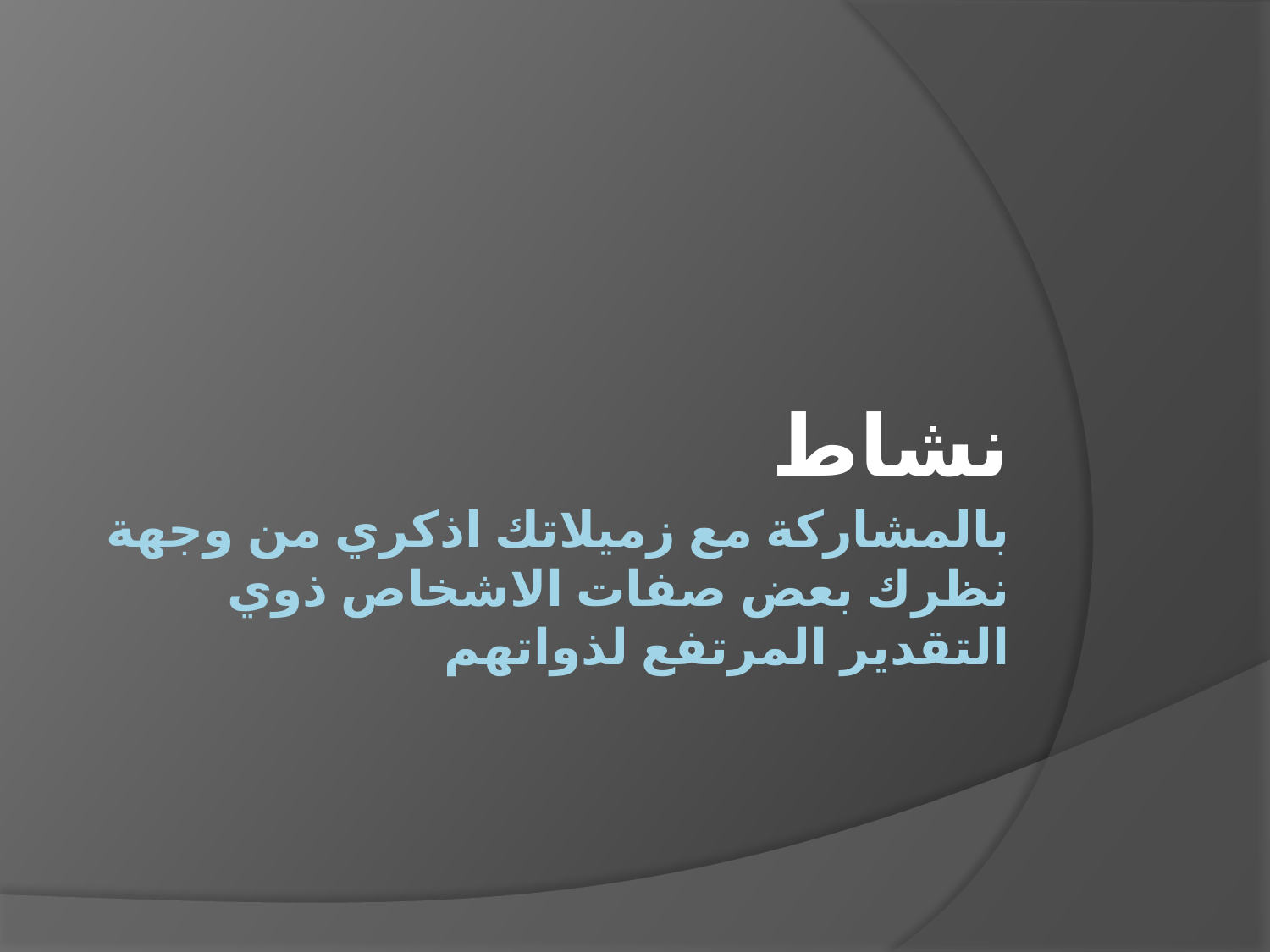

نشاط
# بالمشاركة مع زميلاتك اذكري من وجهة نظرك بعض صفات الاشخاص ذوي التقدير المرتفع لذواتهم